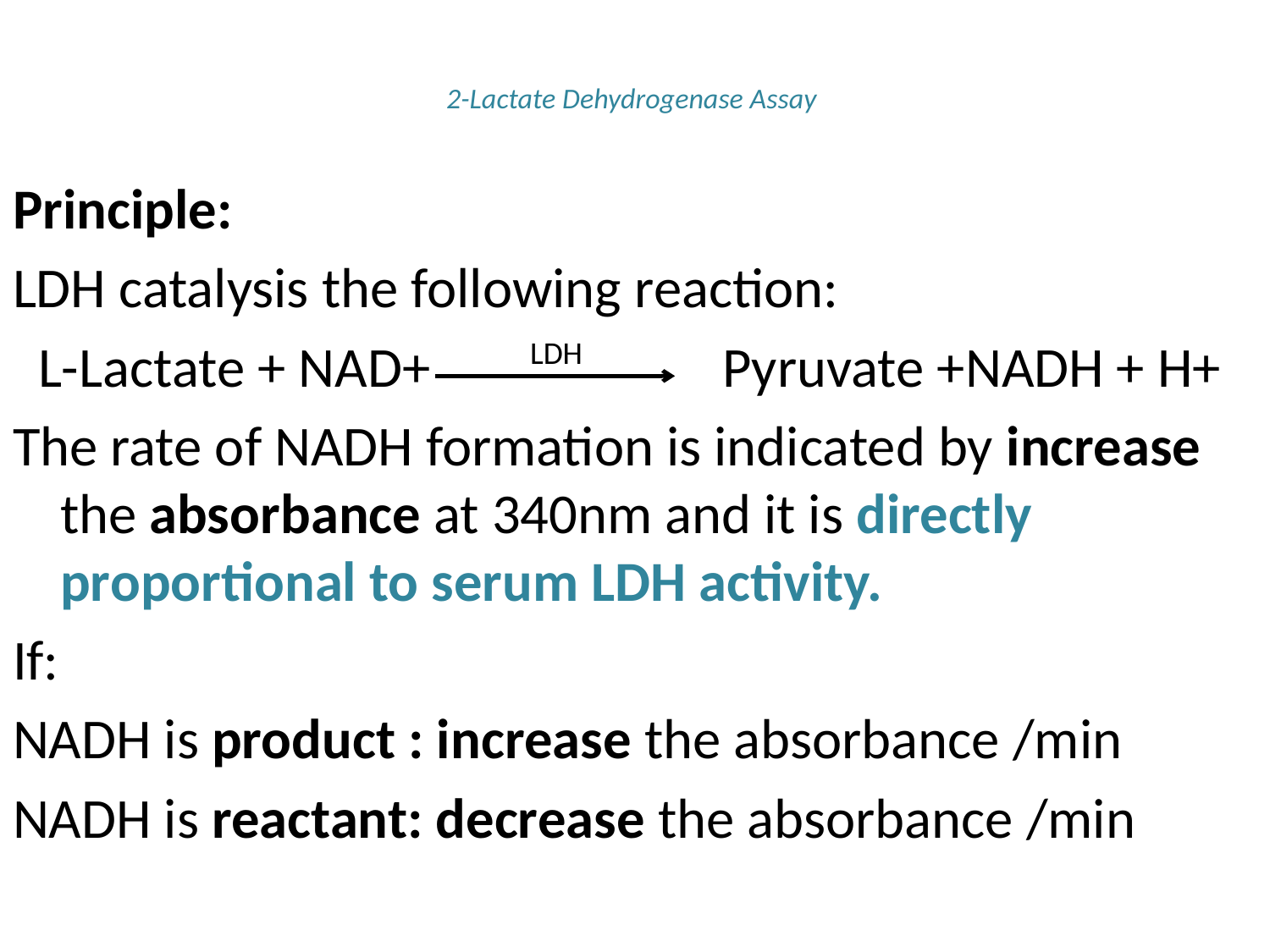

# 2-Lactate Dehydrogenase Assay
Principle:
LDH catalysis the following reaction:
  L-Lactate + NAD+                       Pyruvate +NADH + H+
The rate of NADH formation is indicated by increase the absorbance at 340nm and it is directly proportional to serum LDH activity.
If:
NADH is product : increase the absorbance /min
NADH is reactant: decrease the absorbance /min

LDH